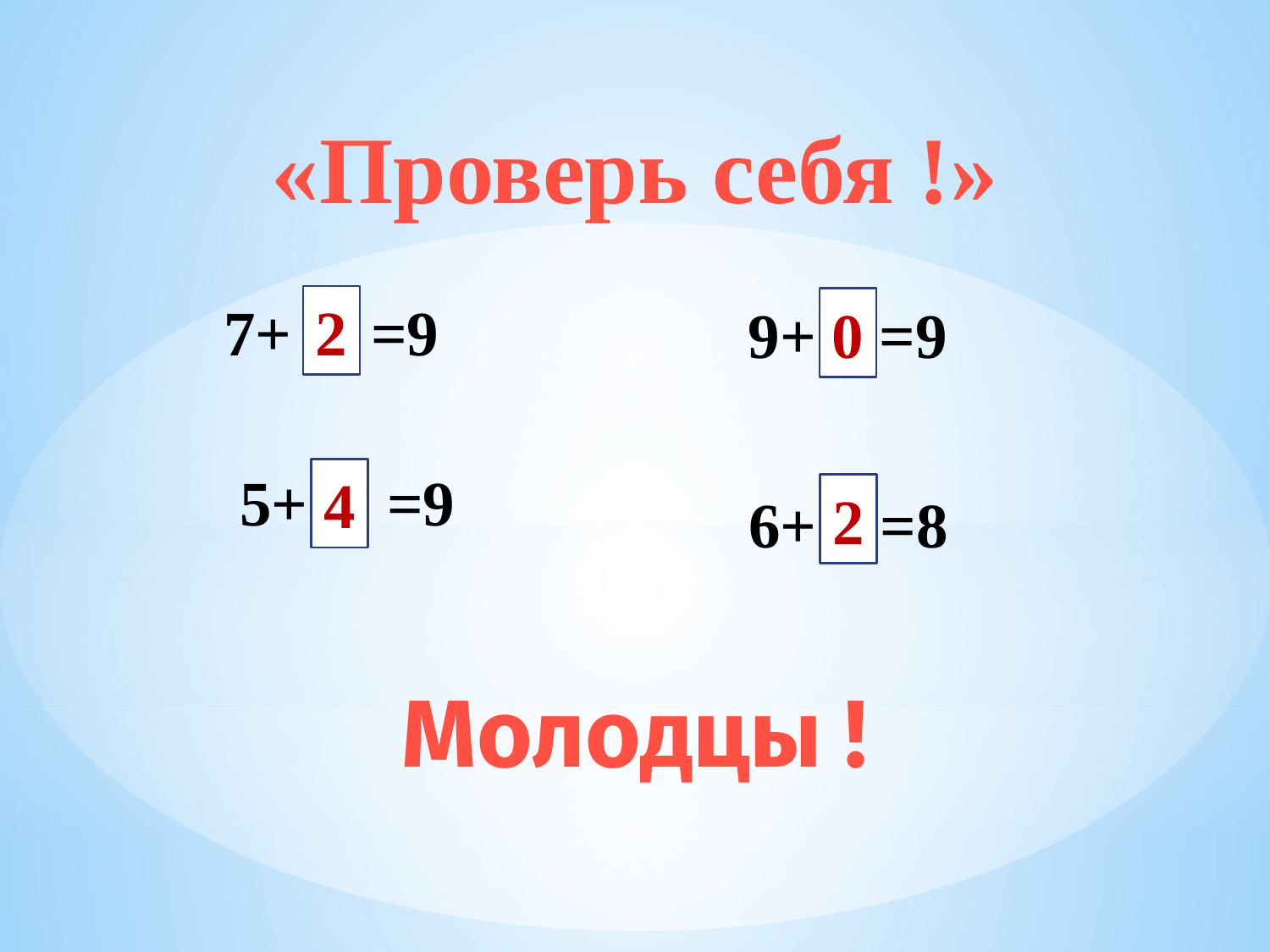

«Проверь себя !»
7+     =9
2
9+    =9
0
5+     =9
4
2
6+    =8
Молодцы !